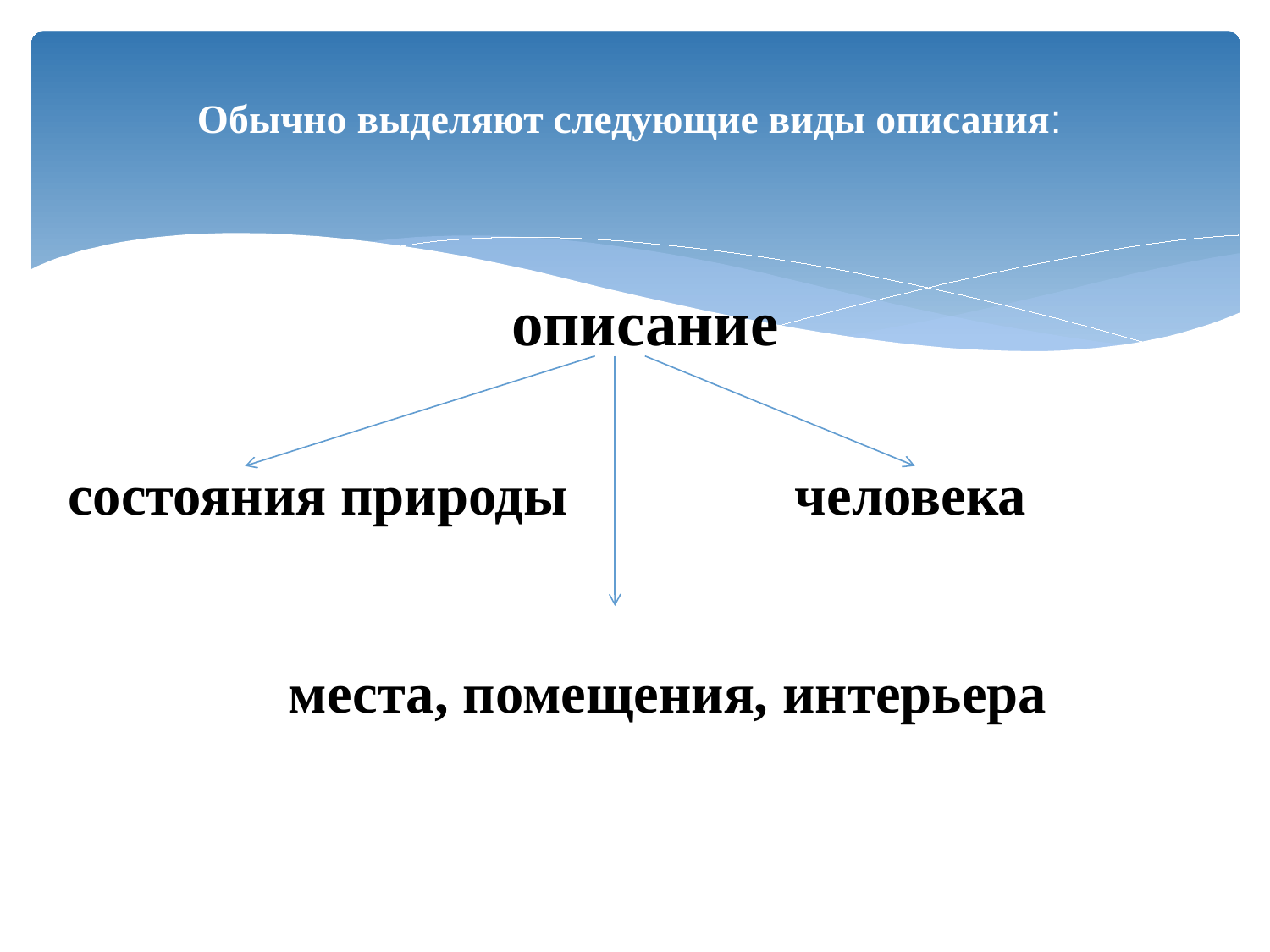

# Обычно выделяют следующие виды описания:
описание

состояния природы                человека

                  места, помещения, интерьера